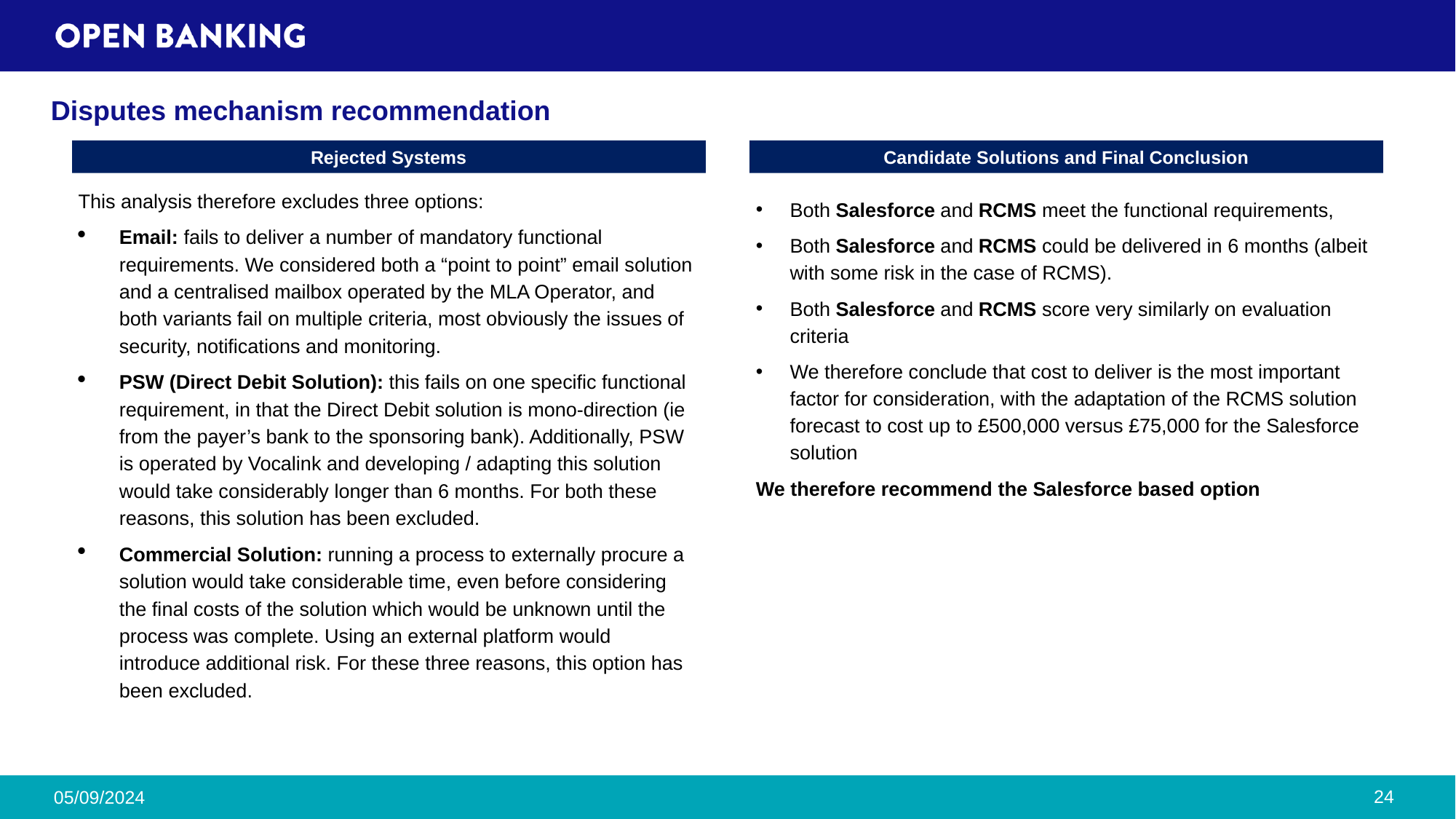

# Disputes mechanism recommendation
Rejected Systems
Candidate Solutions and Final Conclusion
This analysis therefore excludes three options:
Email: fails to deliver a number of mandatory functional requirements. We considered both a “point to point” email solution and a centralised mailbox operated by the MLA Operator, and both variants fail on multiple criteria, most obviously the issues of security, notifications and monitoring.
PSW (Direct Debit Solution): this fails on one specific functional requirement, in that the Direct Debit solution is mono-direction (ie from the payer’s bank to the sponsoring bank). Additionally, PSW is operated by Vocalink and developing / adapting this solution would take considerably longer than 6 months. For both these reasons, this solution has been excluded.
Commercial Solution: running a process to externally procure a solution would take considerable time, even before considering the final costs of the solution which would be unknown until the process was complete. Using an external platform would introduce additional risk. For these three reasons, this option has been excluded.
Both Salesforce and RCMS meet the functional requirements,
Both Salesforce and RCMS could be delivered in 6 months (albeit with some risk in the case of RCMS).
Both Salesforce and RCMS score very similarly on evaluation criteria
We therefore conclude that cost to deliver is the most important factor for consideration, with the adaptation of the RCMS solution forecast to cost up to £500,000 versus £75,000 for the Salesforce solution
We therefore recommend the Salesforce based option

24
05/09/2024